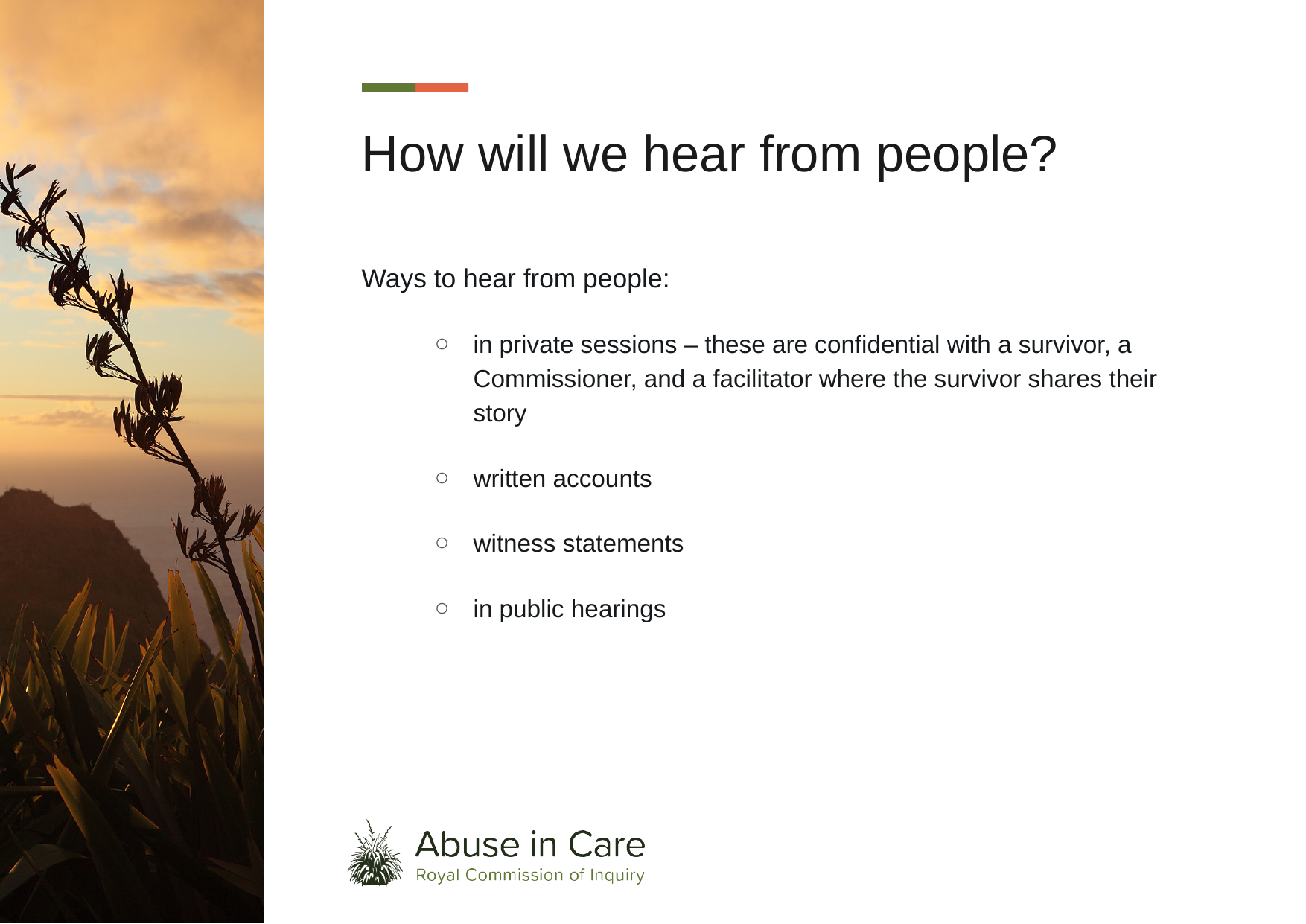

# How will we hear from people?
Ways to hear from people:
in private sessions – these are confidential with a survivor, a Commissioner, and a facilitator where the survivor shares their story
written accounts
witness statements
in public hearings